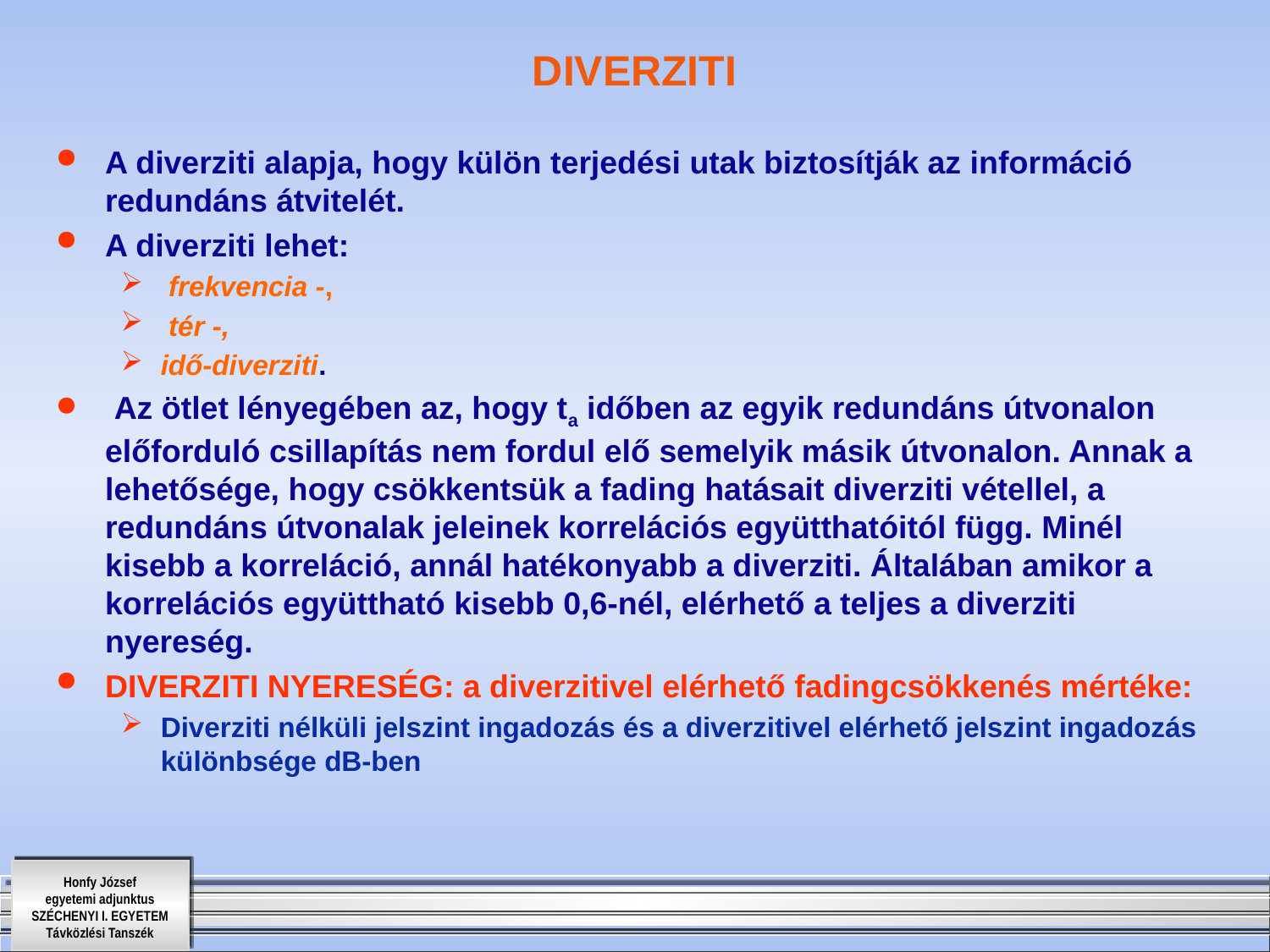

# DIVERZITI
A diverziti alapja, hogy külön terjedési utak biztosítják az információ redundáns átvitelét.
A diverziti lehet:
 frekvencia -,
 tér -,
idő-diverziti.
 Az ötlet lényegében az, hogy ta időben az egyik redundáns útvonalon előforduló csillapítás nem fordul elő semelyik másik útvonalon. Annak a lehetősége, hogy csökkentsük a fading hatásait diverziti vétellel, a redundáns útvonalak jeleinek korrelációs együtthatóitól függ. Minél kisebb a korreláció, annál hatékonyabb a diverziti. Általában amikor a korrelációs együttható kisebb 0,6-nél, elérhető a teljes a diverziti nyereség.
DIVERZITI NYERESÉG: a diverzitivel elérhető fadingcsökkenés mértéke:
Diverziti nélküli jelszint ingadozás és a diverzitivel elérhető jelszint ingadozás különbsége dB-ben